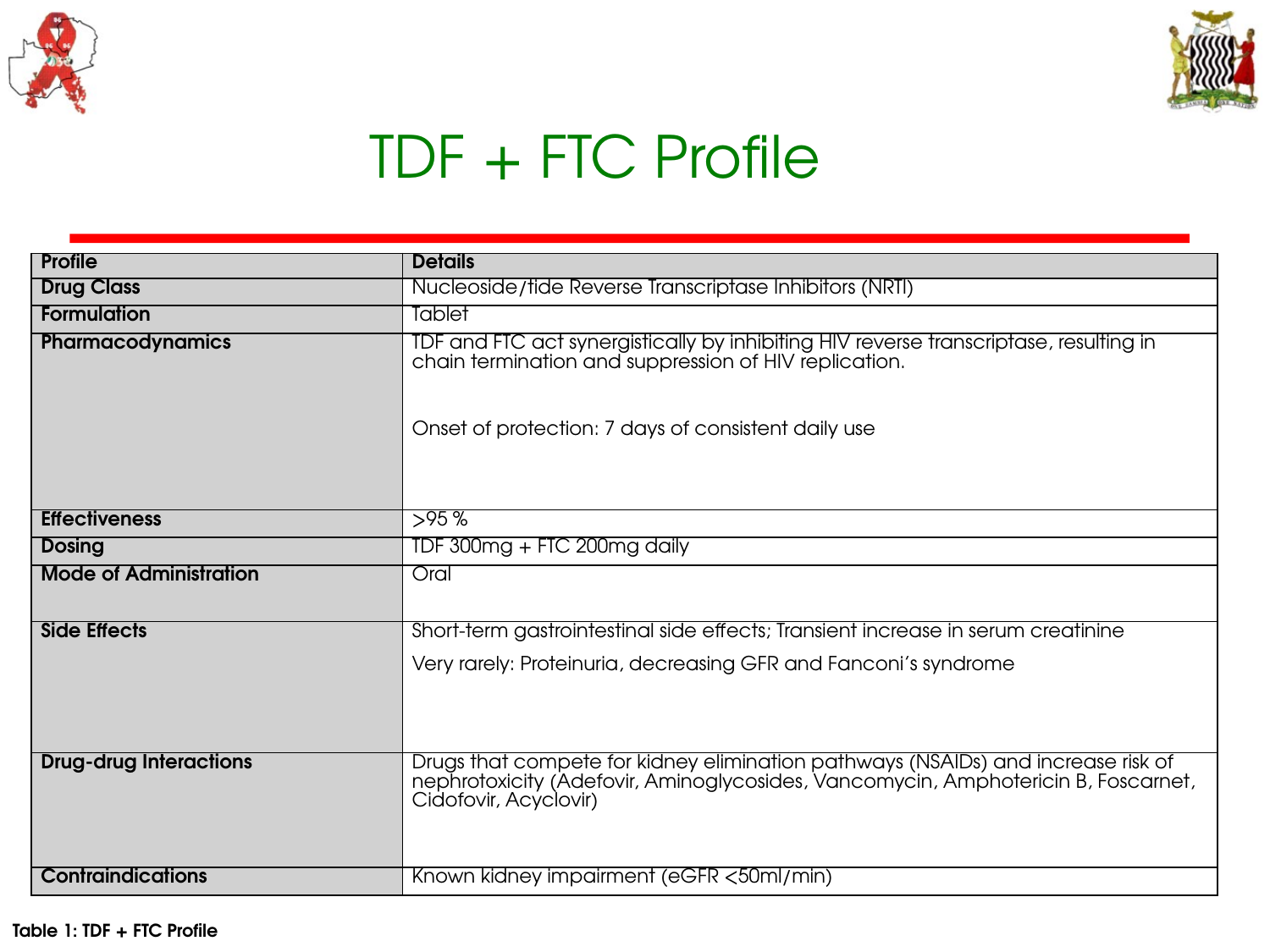

TDF + FTC Profile
| Profile | Details |
| --- | --- |
| Drug Class | Nucleoside/tide Reverse Transcriptase Inhibitors (NRTI) |
| Formulation | Tablet |
| Pharmacodynamics | TDF and FTC act synergistically by inhibiting HIV reverse transcriptase, resulting in chain termination and suppression of HIV replication.   Onset of protection: 7 days of consistent daily use |
| Effectiveness | >95 % |
| Dosing | TDF 300mg + FTC 200mg daily |
| Mode of Administration | Oral |
| Side Effects | Short-term gastrointestinal side effects​; Transient increase in serum creatinine Very rarely: Proteinuria, decreasing GFR and Fanconi’s syndrome |
| Drug-drug Interactions | Drugs that compete for kidney elimination pathways (NSAIDs) and increase risk of nephrotoxicity (Adefovir, Aminoglycosides, Vancomycin, Amphotericin B, Foscarnet, Cidofovir, Acyclovir) |
| Contraindications | Known kidney impairment (eGFR <50ml/min) |
Table 1: TDF + FTC Profile